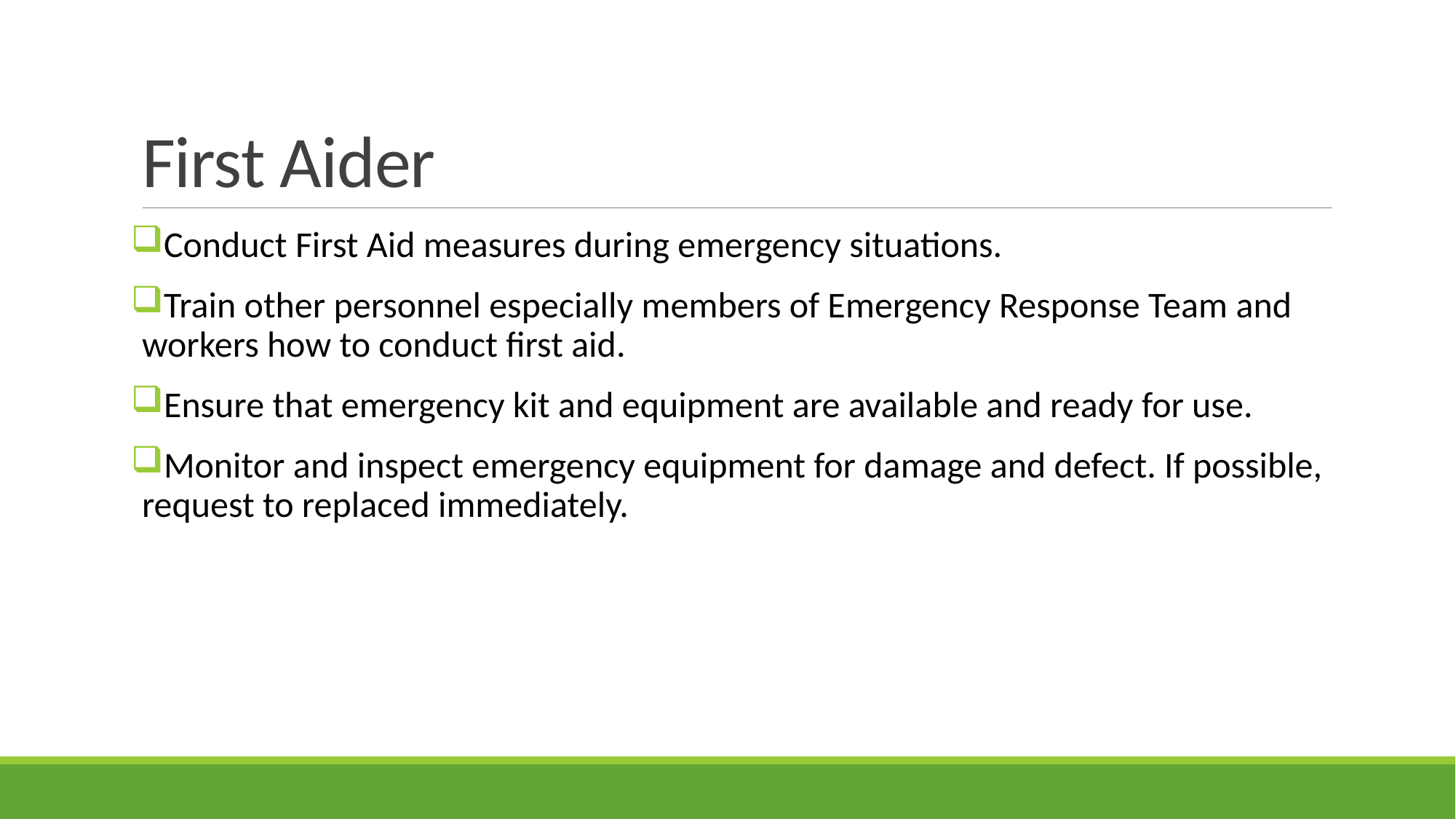

# First Aider
Conduct First Aid measures during emergency situations.
Train other personnel especially members of Emergency Response Team and workers how to conduct first aid.
Ensure that emergency kit and equipment are available and ready for use.
Monitor and inspect emergency equipment for damage and defect. If possible, request to replaced immediately.